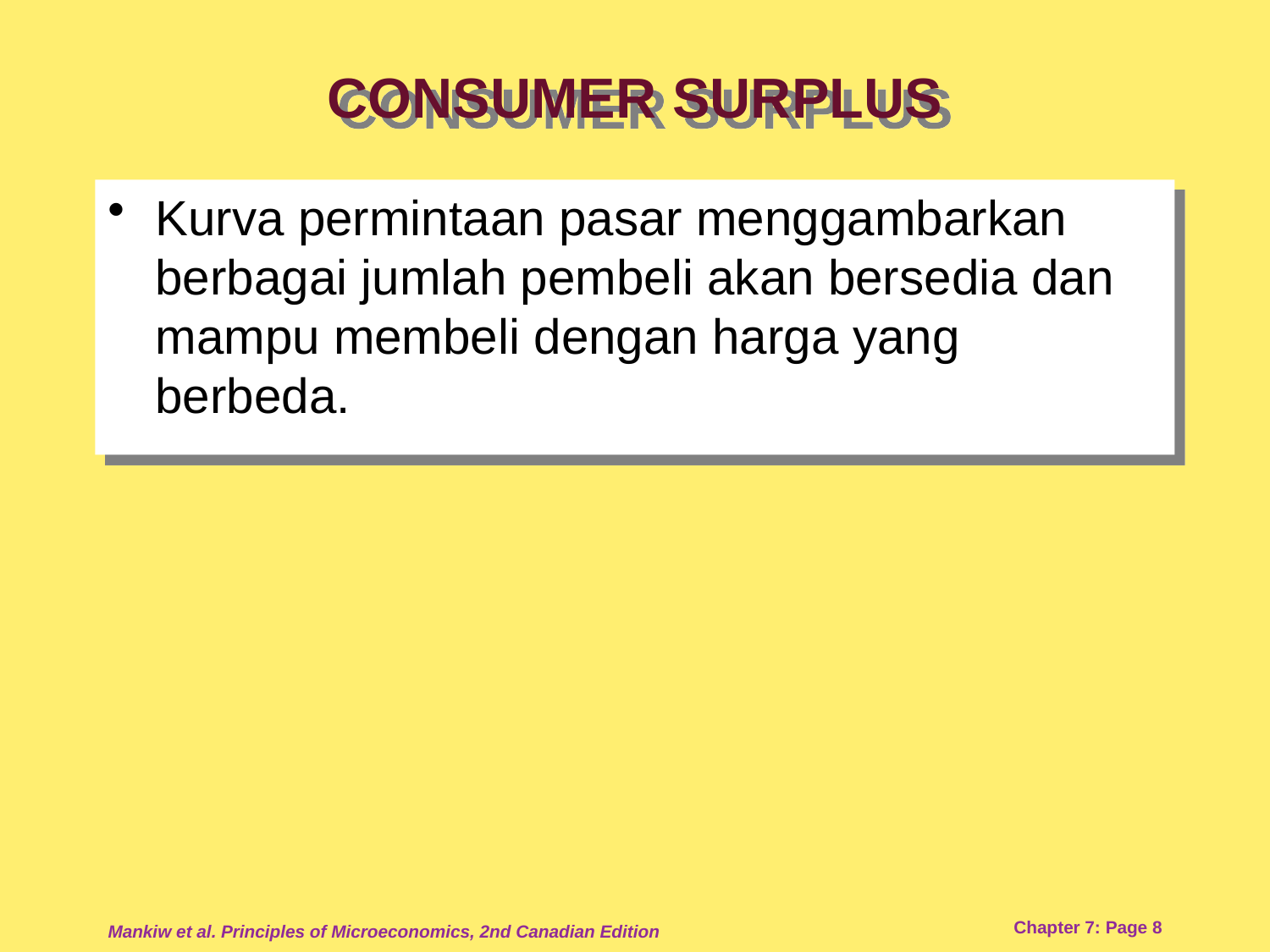

# CONSUMER SURPLUS
Kurva permintaan pasar menggambarkan berbagai jumlah pembeli akan bersedia dan mampu membeli dengan harga yang berbeda.
Mankiw et al. Principles of Microeconomics, 2nd Canadian Edition
Chapter 7: Page 8